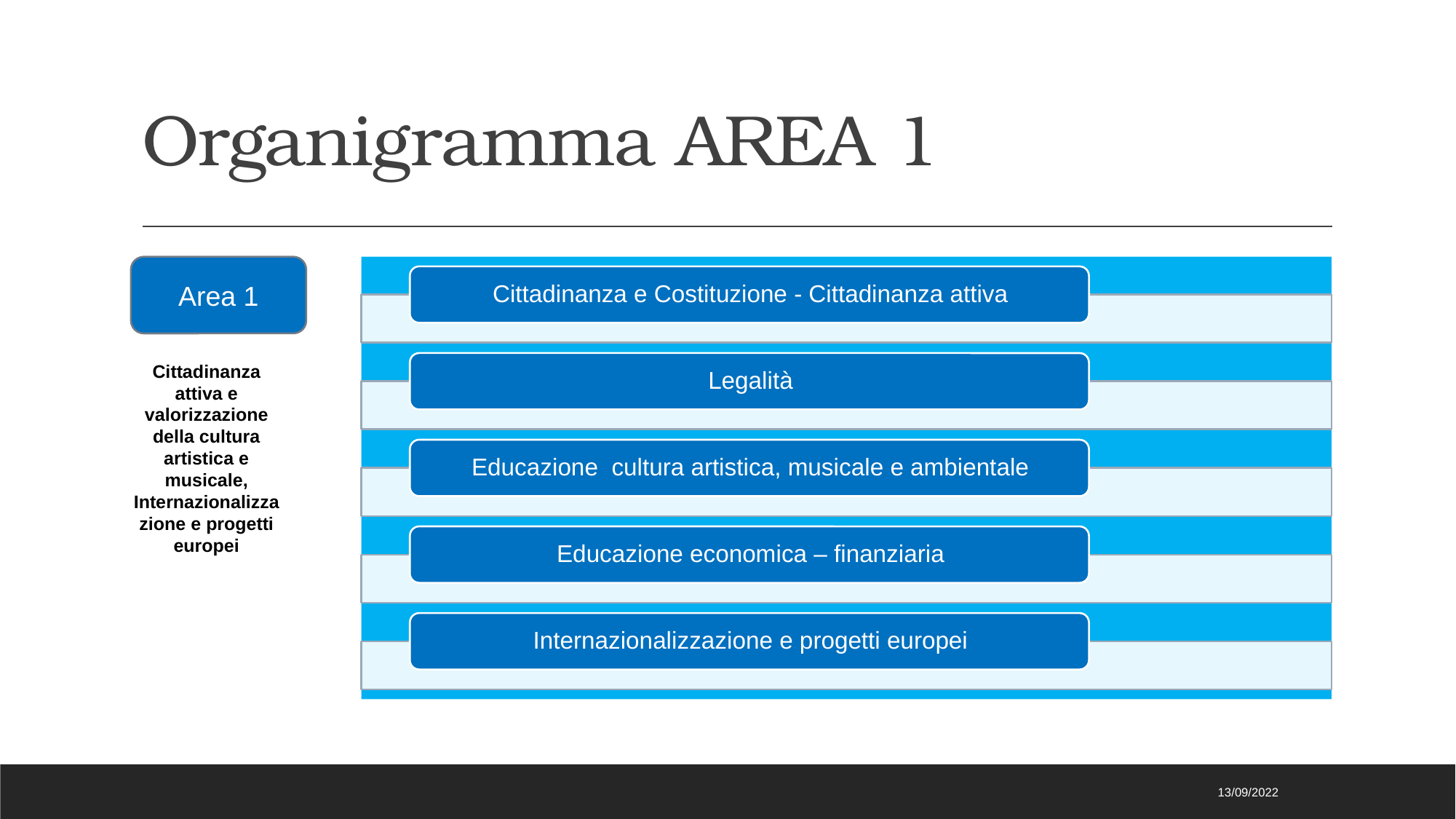

# Organigramma AREA 1
Area 1
Cittadinanza e Costituzione - Cittadinanza attiva
Legalità
Educazione  cultura artistica, musicale e ambientale
Educazione economica – finanziaria
Internazionalizzazione e progetti europei
Cittadinanza attiva e valorizzazione della cultura artistica e musicale, Internazionalizzazione e progetti europei
13/09/2022